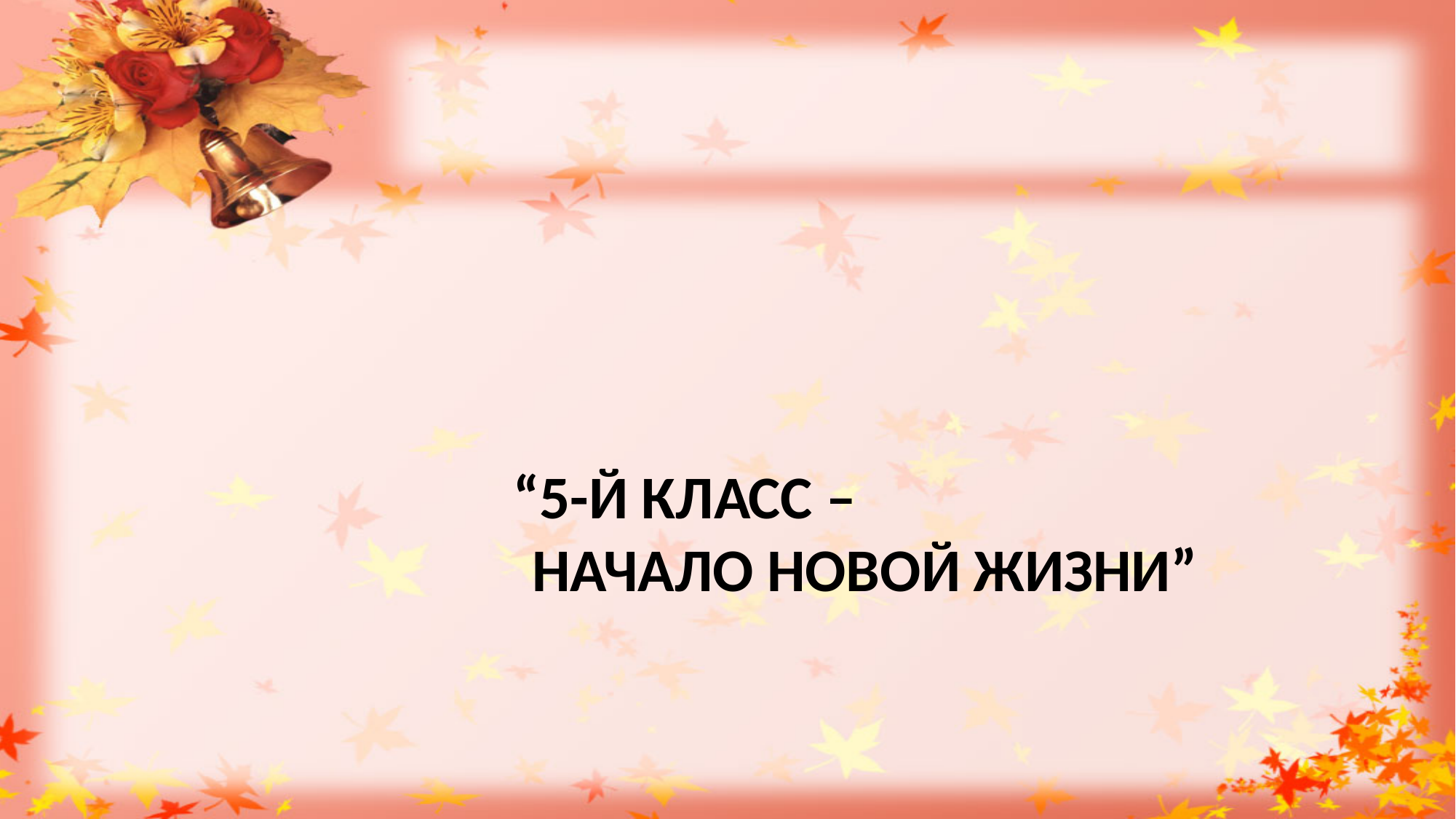

# “5-й класс –                          начало новой жизни”